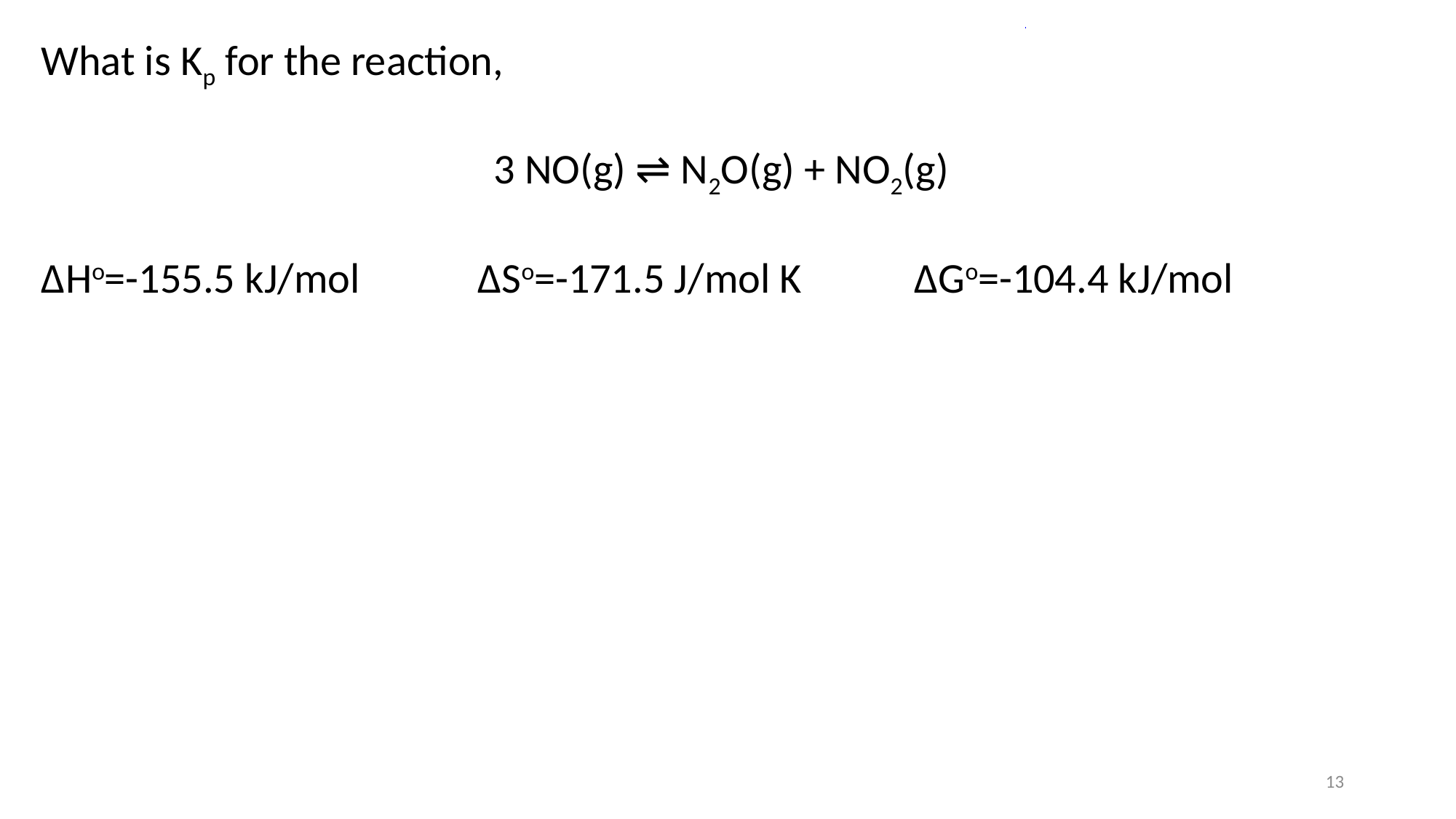

What is Kp for the reaction,

3 NO(g) ⇌ N2O(g) + NO2(g)

∆Ho=-155.5 kJ/mol	 	∆So=-171.5 J/mol K		∆Go=-104.4 kJ/mol

13